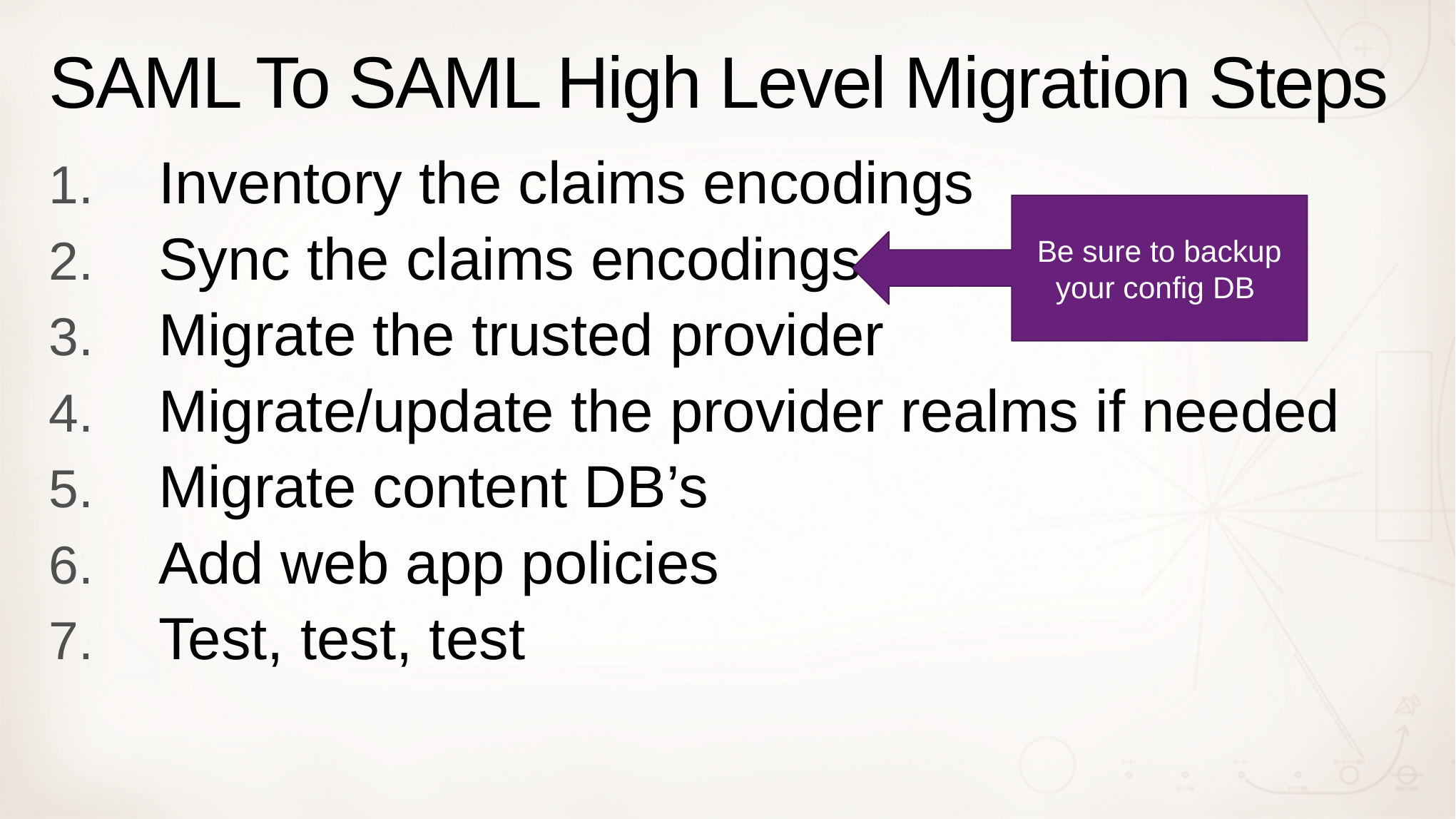

# SAML To SAML High Level Migration Steps
Inventory the claims encodings
Sync the claims encodings
Migrate the trusted provider
Migrate/update the provider realms if needed
Migrate content DB’s
Add web app policies
Test, test, test
Be sure to backup your config DB